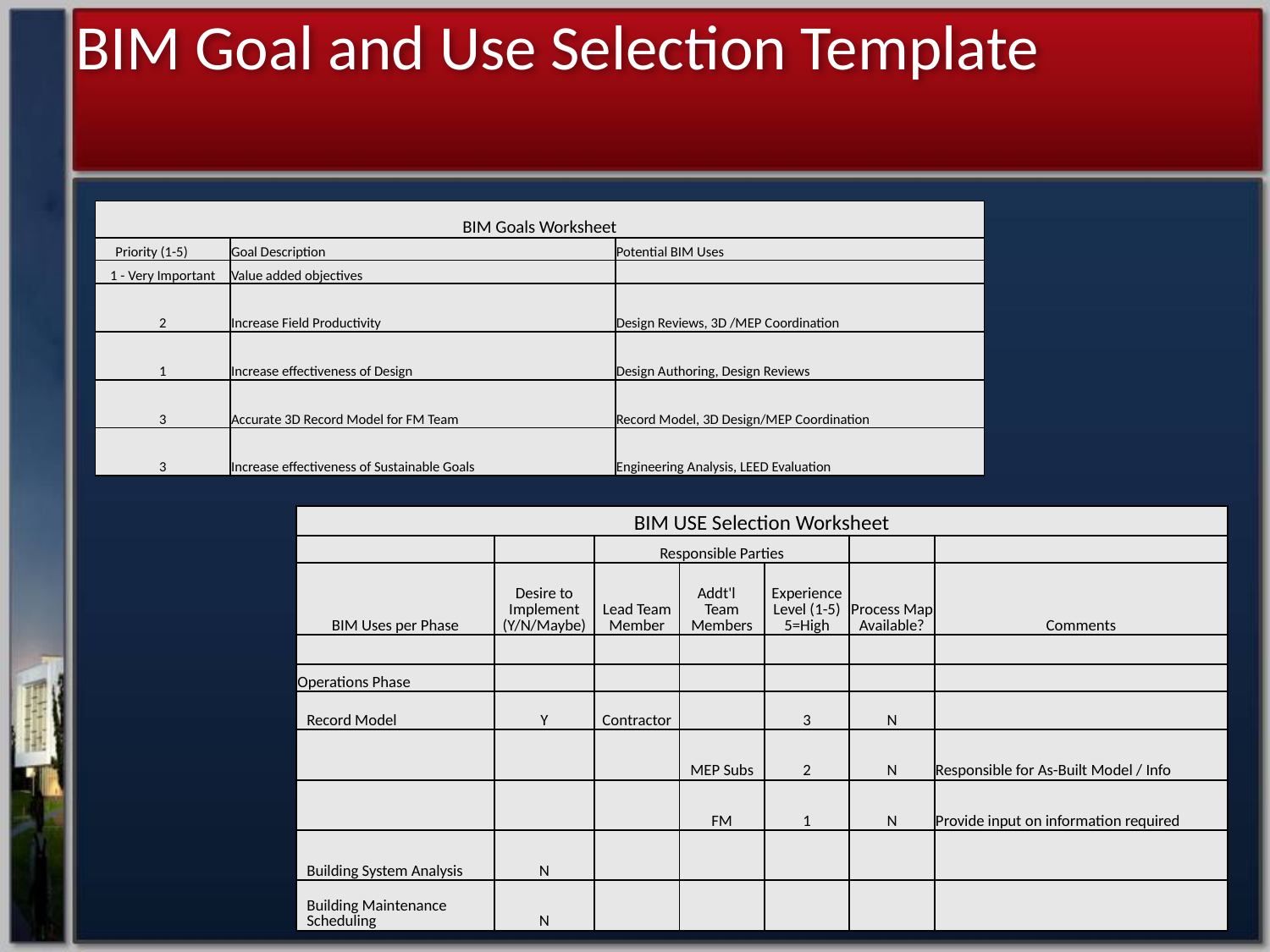

BIM Goal and Use Selection Template
| BIM Goals Worksheet |  |  |
| --- | --- | --- |
| Priority (1-5) | Goal Description | Potential BIM Uses |
| 1 - Very Important | Value added objectives |  |
| 2 | Increase Field Productivity | Design Reviews, 3D /MEP Coordination |
| 1 | Increase effectiveness of Design | Design Authoring, Design Reviews |
| 3 | Accurate 3D Record Model for FM Team | Record Model, 3D Design/MEP Coordination |
| 3 | Increase effectiveness of Sustainable Goals | Engineering Analysis, LEED Evaluation |
| BIM USE Selection Worksheet |  |  |  |  |  |  |
| --- | --- | --- | --- | --- | --- | --- |
|  |  | Responsible Parties |  |  |  |  |
| BIM Uses per Phase | Desire to Implement (Y/N/Maybe) | Lead Team Member | Addt'l Team Members | Experience Level (1-5) 5=High | Process Map Available? | Comments |
|  |  |  |  |  |  |  |
| Operations Phase |  |  |  |  |  |  |
| Record Model | Y | Contractor |  | 3 | N |  |
|  |  |  | MEP Subs | 2 | N | Responsible for As-Built Model / Info |
|  |  |  | FM | 1 | N | Provide input on information required |
| Building System Analysis | N |  |  |  |  |  |
| Building Maintenance Scheduling | N |  |  |  |  |  |